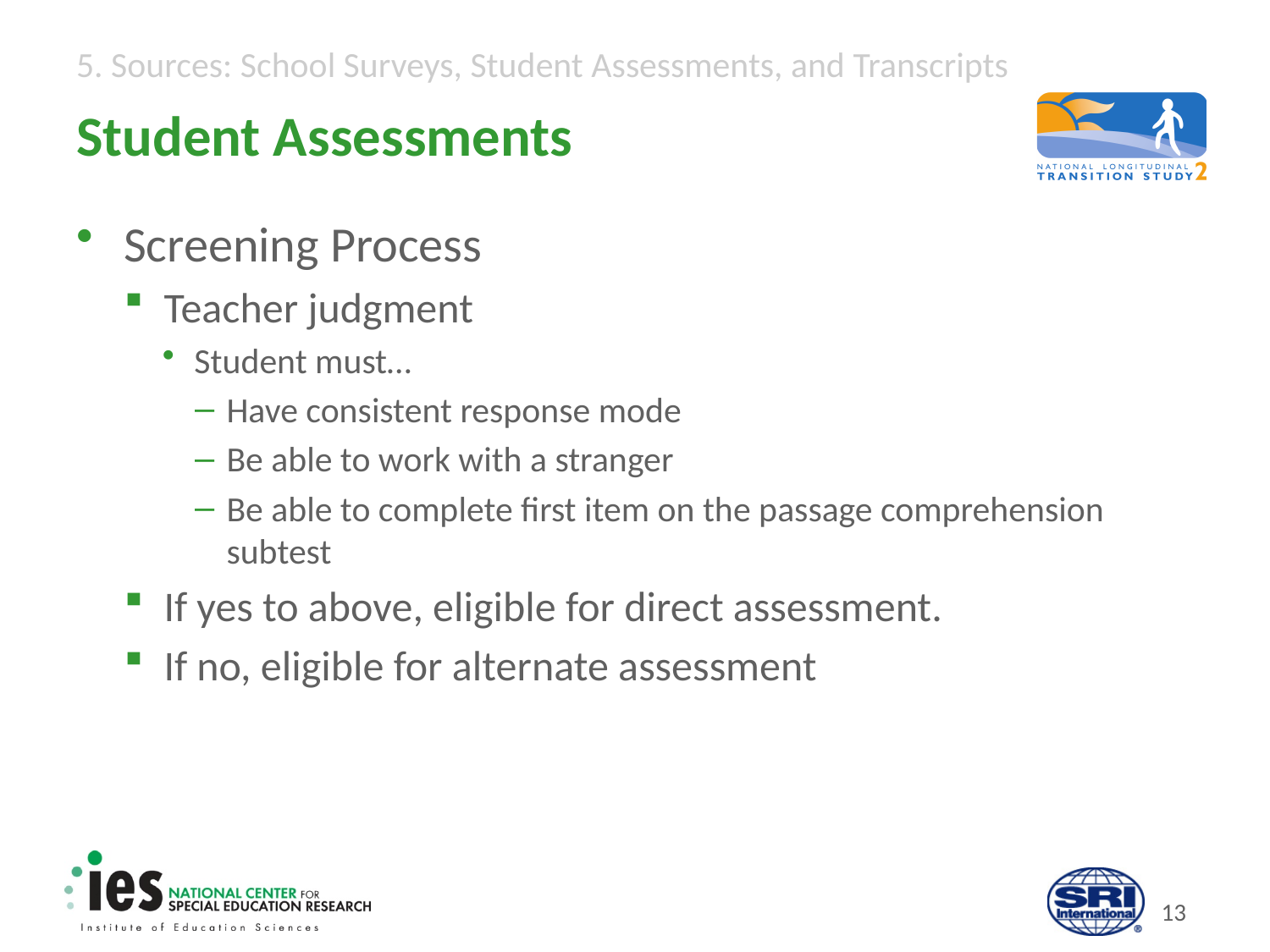

# Student Assessments
Screening Process
Teacher judgment
Student must…
Have consistent response mode
Be able to work with a stranger
Be able to complete first item on the passage comprehension subtest
If yes to above, eligible for direct assessment.
If no, eligible for alternate assessment
13